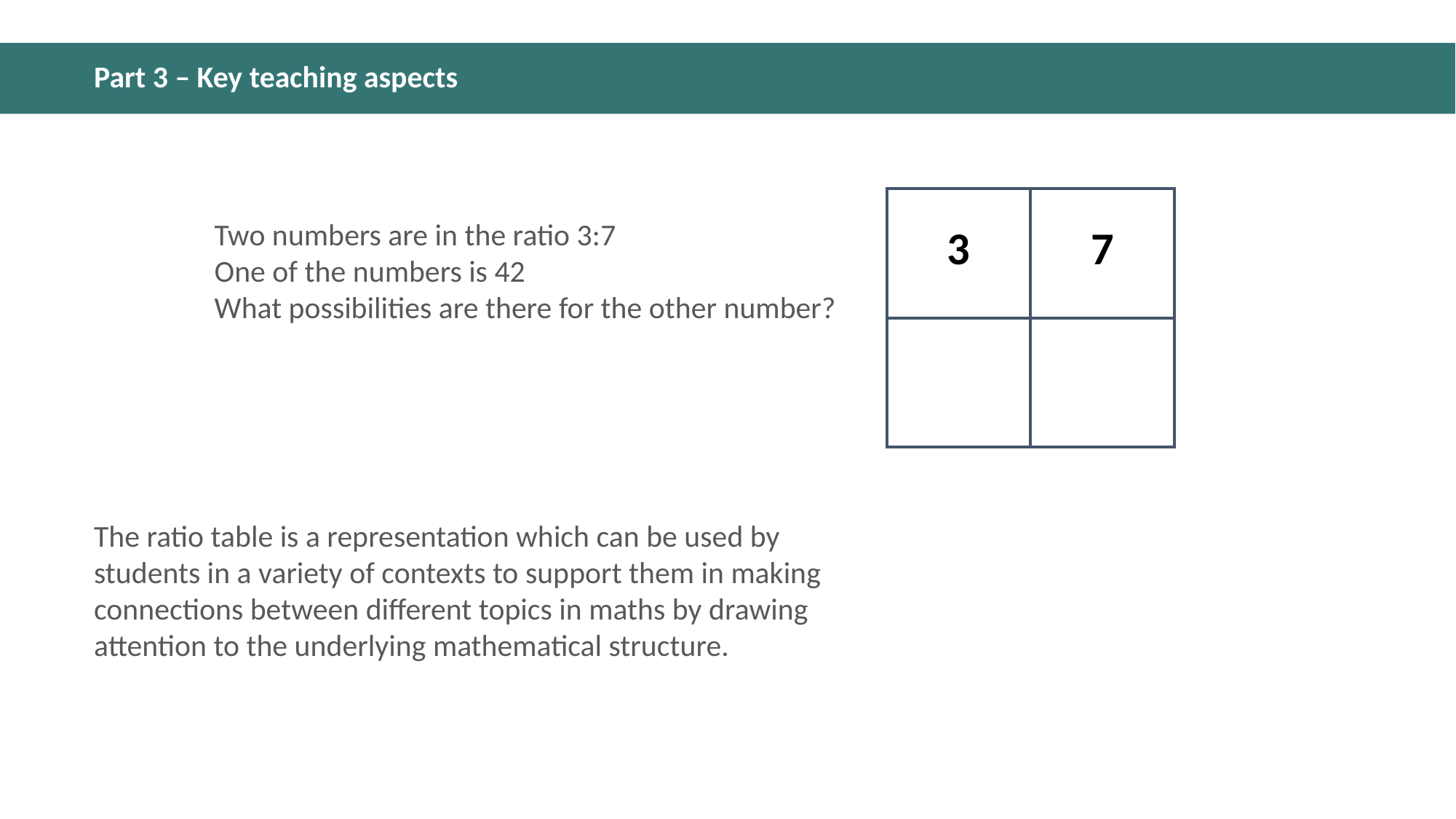

# Part 3 – Key teaching aspects
| 3 | 7 |
| --- | --- |
|  |  |
Two numbers are in the ratio 3:7
One of the numbers is 42
What possibilities are there for the other number?
The ratio table is a representation which can be used by students in a variety of contexts to support them in making connections between different topics in maths by drawing attention to the underlying mathematical structure.